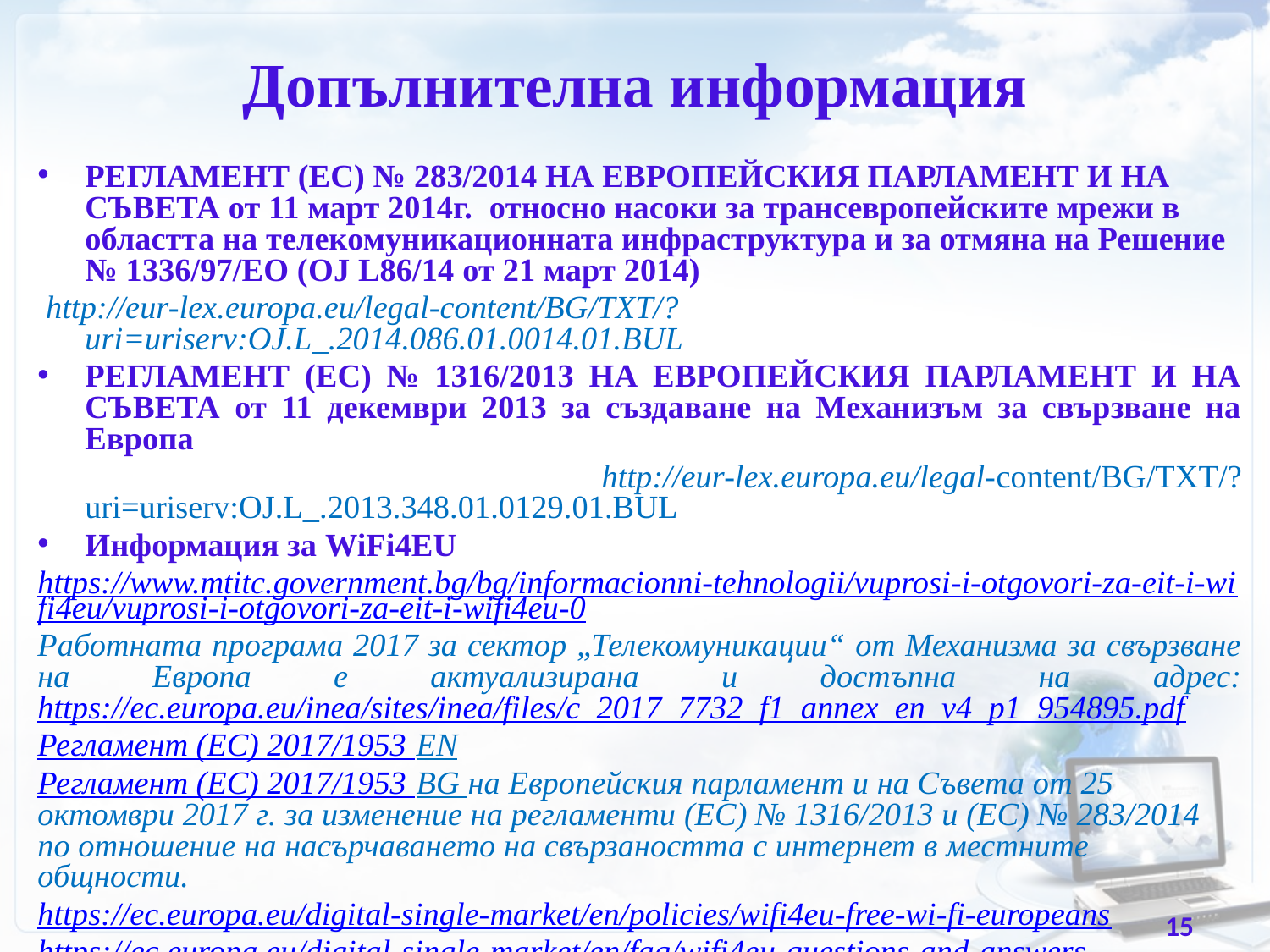

# Допълнителна информация
РЕГЛАМЕНТ (ЕС) № 283/2014 НА ЕВРОПЕЙСКИЯ ПАРЛАМЕНТ И НА СЪВЕТА от 11 март 2014г.  относно насоки за трансевропейските мрежи в областта на телекомуникационната инфраструктура и за отмяна на Решение № 1336/97/ЕО (OJ L86/14 от 21 март 2014)
 http://eur-lex.europa.eu/legal-content/BG/TXT/?uri=uriserv:OJ.L_.2014.086.01.0014.01.BUL
РЕГЛАМЕНТ (ЕС) № 1316/2013 НА ЕВРОПЕЙСКИЯ ПАРЛАМЕНТ И НА СЪВЕТА от 11 декември 2013 за създаване на Механизъм за свързване на Европа
 http://eur-lex.europa.eu/legal-content/BG/TXT/?uri=uriserv:OJ.L_.2013.348.01.0129.01.BUL
Информация за WiFi4EU
https://www.mtitc.government.bg/bg/informacionni-tehnologii/vuprosi-i-otgovori-za-eit-i-wifi4eu/vuprosi-i-otgovori-za-eit-i-wifi4eu-0
Работната програма 2017 за сектор „Телекомуникации“ от Механизма за свързване на Европа е актуализирана и достъпна на адрес: https://ec.europa.eu/inea/sites/inea/files/c_2017_7732_f1_annex_en_v4_p1_954895.pdf
Регламент (ЕС) 2017/1953 EN
Регламент (ЕС) 2017/1953 BG на Европейския парламент и на Съвета от 25 октомври 2017 г. за изменение на регламенти (ЕС) № 1316/2013 и (ЕС) № 283/2014 по отношение на насърчаването на свързаността с интернет в местните общности.
https://ec.europa.eu/digital-single-market/en/policies/wifi4eu-free-wi-fi-europeans
https://ec.europa.eu/digital-single-market/en/faq/wifi4eu-questions-and-answers

15